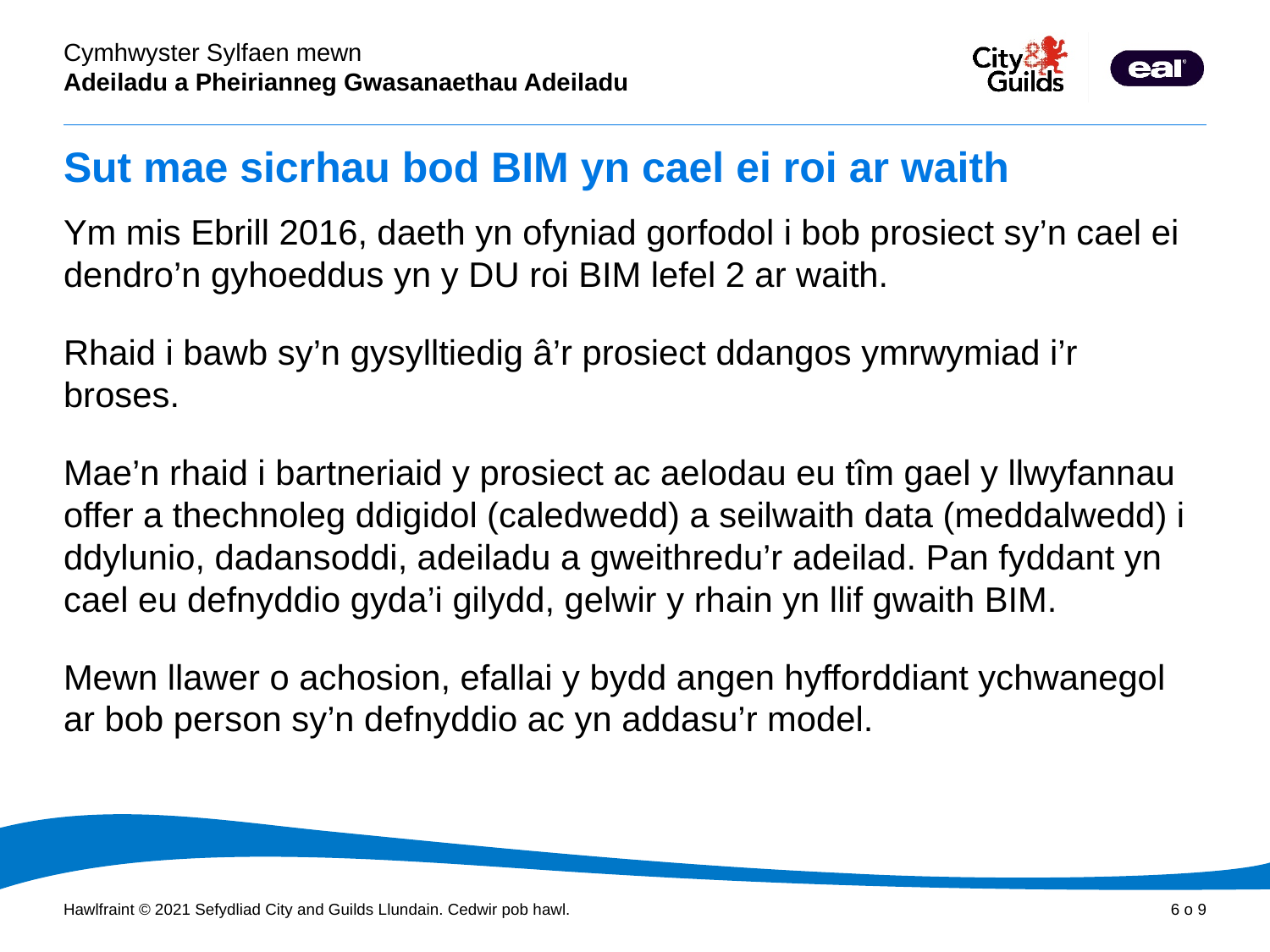

# Sut mae sicrhau bod BIM yn cael ei roi ar waith
Ym mis Ebrill 2016, daeth yn ofyniad gorfodol i bob prosiect sy’n cael ei dendro’n gyhoeddus yn y DU roi BIM lefel 2 ar waith.
Rhaid i bawb sy’n gysylltiedig â’r prosiect ddangos ymrwymiad i’r broses.
Mae’n rhaid i bartneriaid y prosiect ac aelodau eu tîm gael y llwyfannau offer a thechnoleg ddigidol (caledwedd) a seilwaith data (meddalwedd) i ddylunio, dadansoddi, adeiladu a gweithredu’r adeilad. Pan fyddant yn cael eu defnyddio gyda’i gilydd, gelwir y rhain yn llif gwaith BIM.
Mewn llawer o achosion, efallai y bydd angen hyfforddiant ychwanegol ar bob person sy’n defnyddio ac yn addasu’r model.